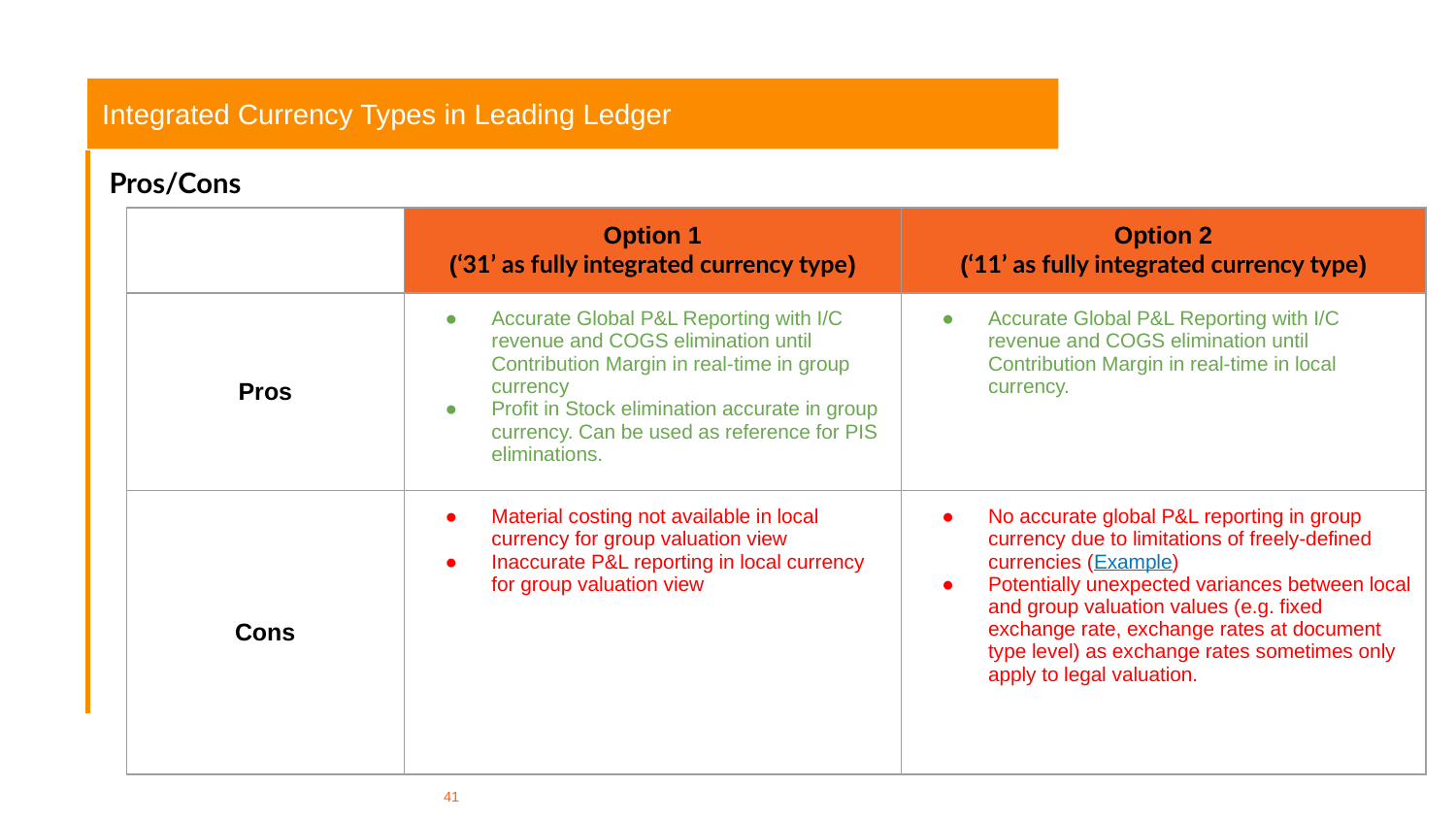

Integrated Currency Types in Leading Ledger
# Pros/Cons

|  | Option 1 (‘31’ as fully integrated currency type) | Option 2 (‘11’ as fully integrated currency type) |
| --- | --- | --- |
| Pros | Accurate Global P&L Reporting with I/C revenue and COGS elimination until Contribution Margin in real-time in group currency Profit in Stock elimination accurate in group currency. Can be used as reference for PIS eliminations. | Accurate Global P&L Reporting with I/C revenue and COGS elimination until Contribution Margin in real-time in local currency. |
| Cons | Material costing not available in local currency for group valuation view Inaccurate P&L reporting in local currency for group valuation view | No accurate global P&L reporting in group currency due to limitations of freely-defined currencies (Example) Potentially unexpected variances between local and group valuation values (e.g. fixed exchange rate, exchange rates at document type level) as exchange rates sometimes only apply to legal valuation. |

41